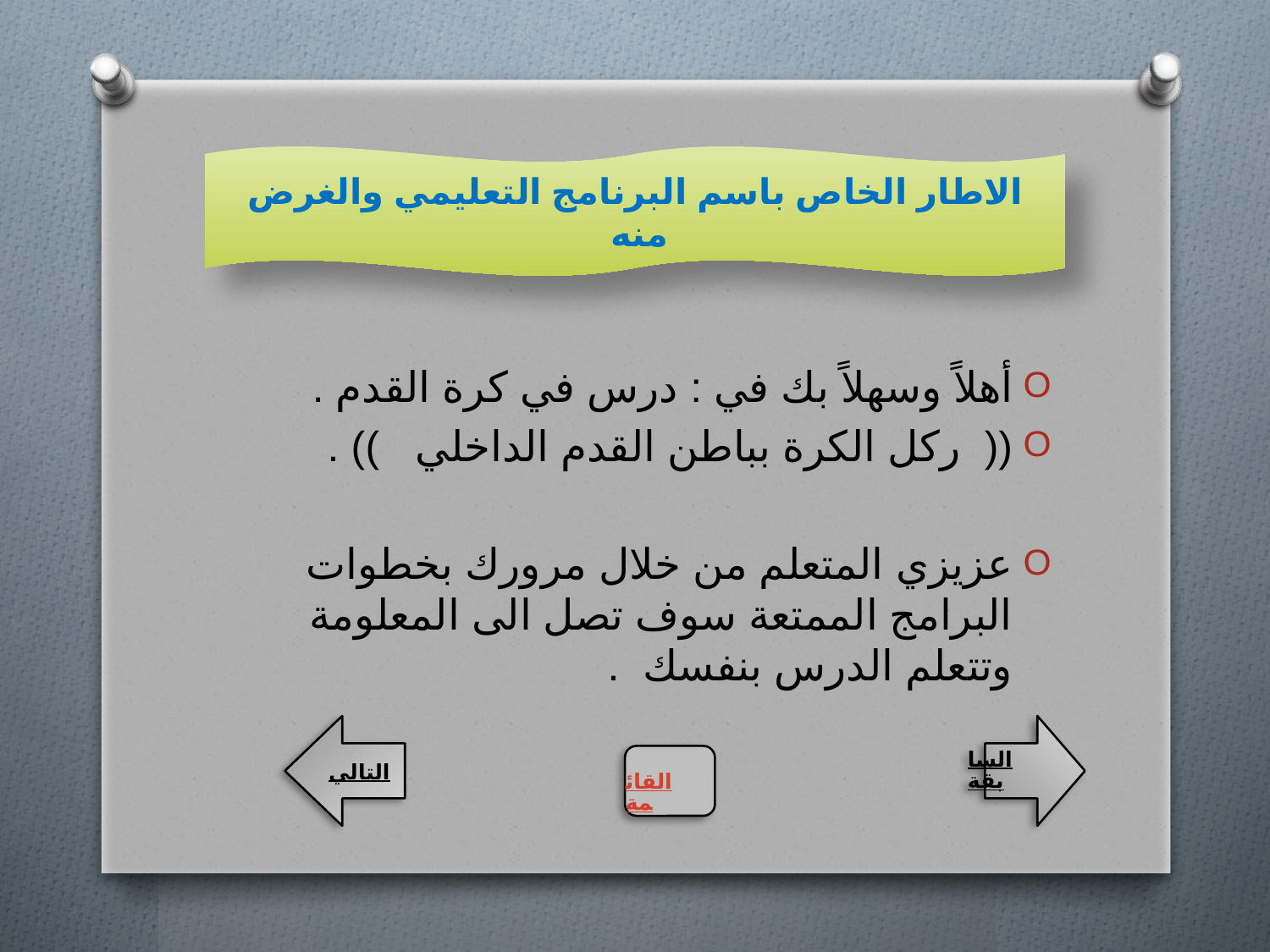

الاطار الخاص باسم البرنامج التعليمي والغرض منه

أهلاً وسهلاً بك في : درس في كرة القدم .
((  ركل الكرة بباطن القدم الداخلي   )) .

عزيزي المتعلم من خلال مرورك بخطوات البرامج الممتعة سوف تصل الى المعلومة وتتعلم الدرس بنفسك  .
التالي
السابقة
القائمة